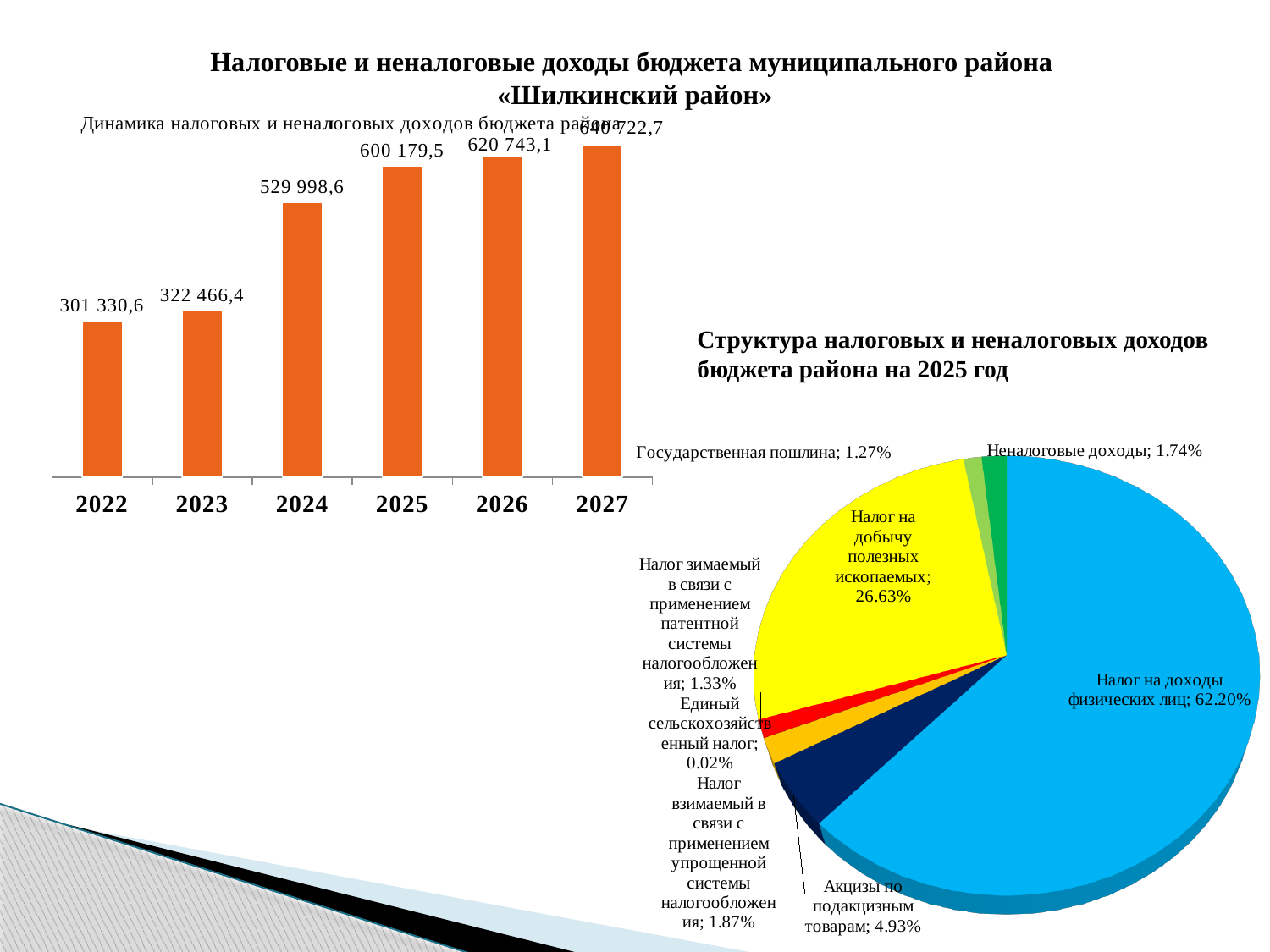

# Налоговые и неналоговые доходы бюджета муниципального района «Шилкинский район»

### Chart

| Category | Ряд 1 |
|---|---|
| 2022 | 301330.6 |
| 2023 | 322466.4 |
| 2024 | 529998.6 |
| 2025 | 600179.5 |
| 2026 | 620743.1 |
| 2027 | 640722.7 |
Структура налоговых и неналоговых доходов бюджета района на 2025 год

[unsupported chart]